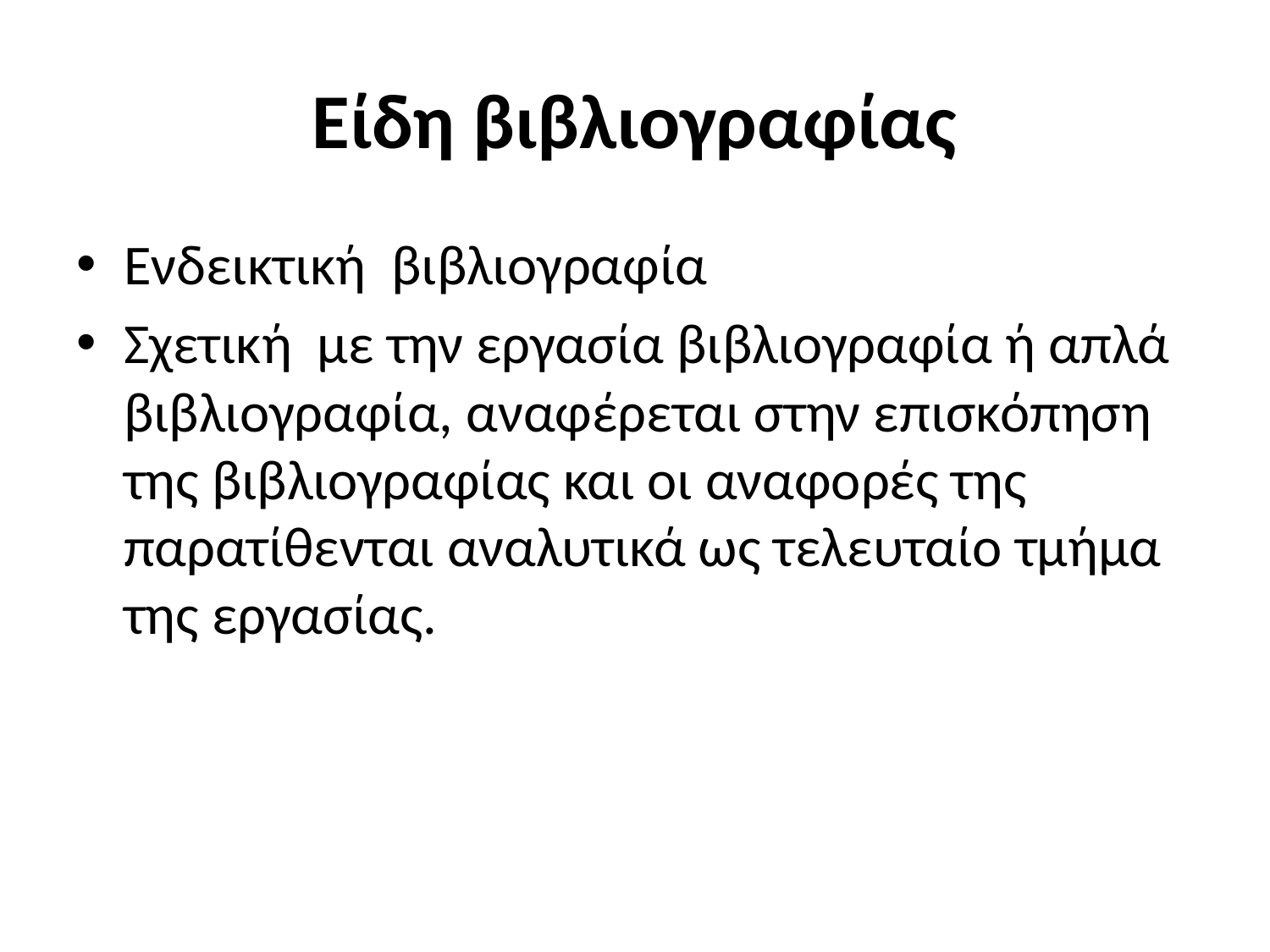

# Είδη βιβλιογραφίας
Ενδεικτική  βιβλιογραφία
Σχετική  με την εργασία βιβλιογραφία ή απλά βιβλιογραφία, αναφέρεται στην επισκόπηση της βιβλιογραφίας και οι αναφορές της παρατίθενται αναλυτικά ως τελευταίο τμήμα της εργασίας.